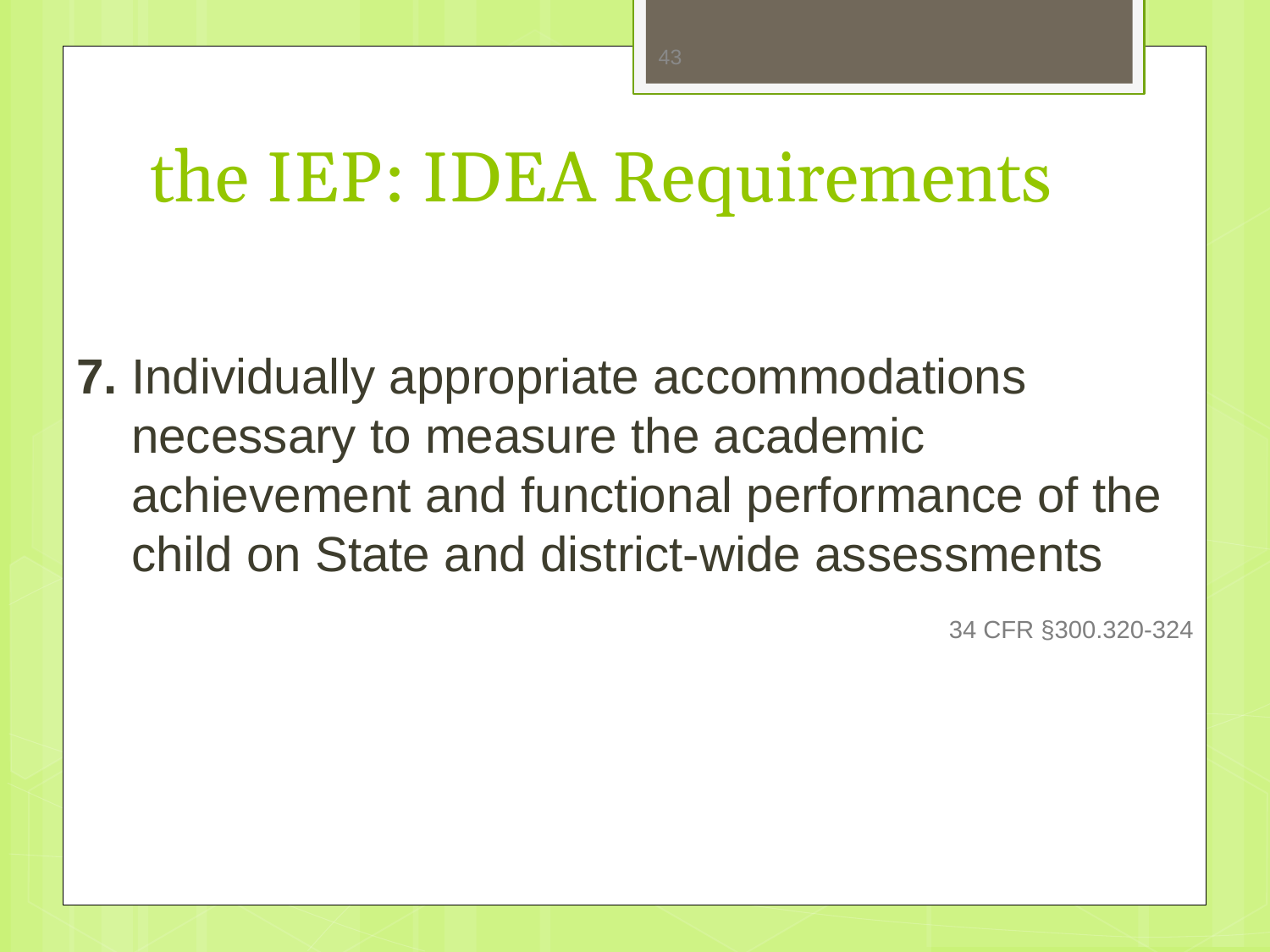

43
# the IEP: IDEA Requirements
7. Individually appropriate accommodations necessary to measure the academic achievement and functional performance of the child on State and district-wide assessments
34 CFR §300.320-324